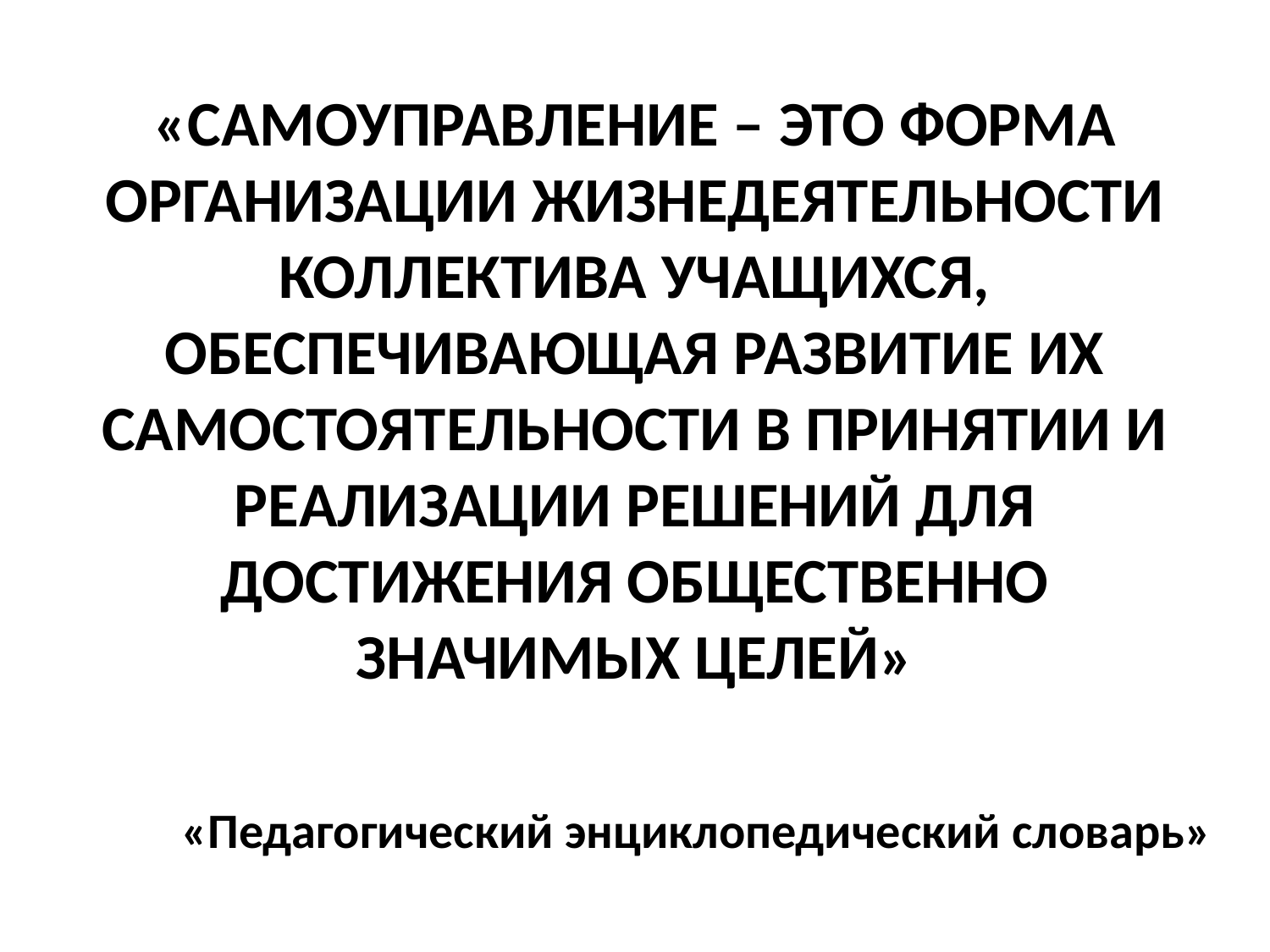

# «Самоуправление – это форма организации жизнедеятельности коллектива учащихся, обеспечивающая развитие их самостоятельности в принятии и реализации решений для достижения общественно значимых целей»
«Педагогический энциклопедический словарь»